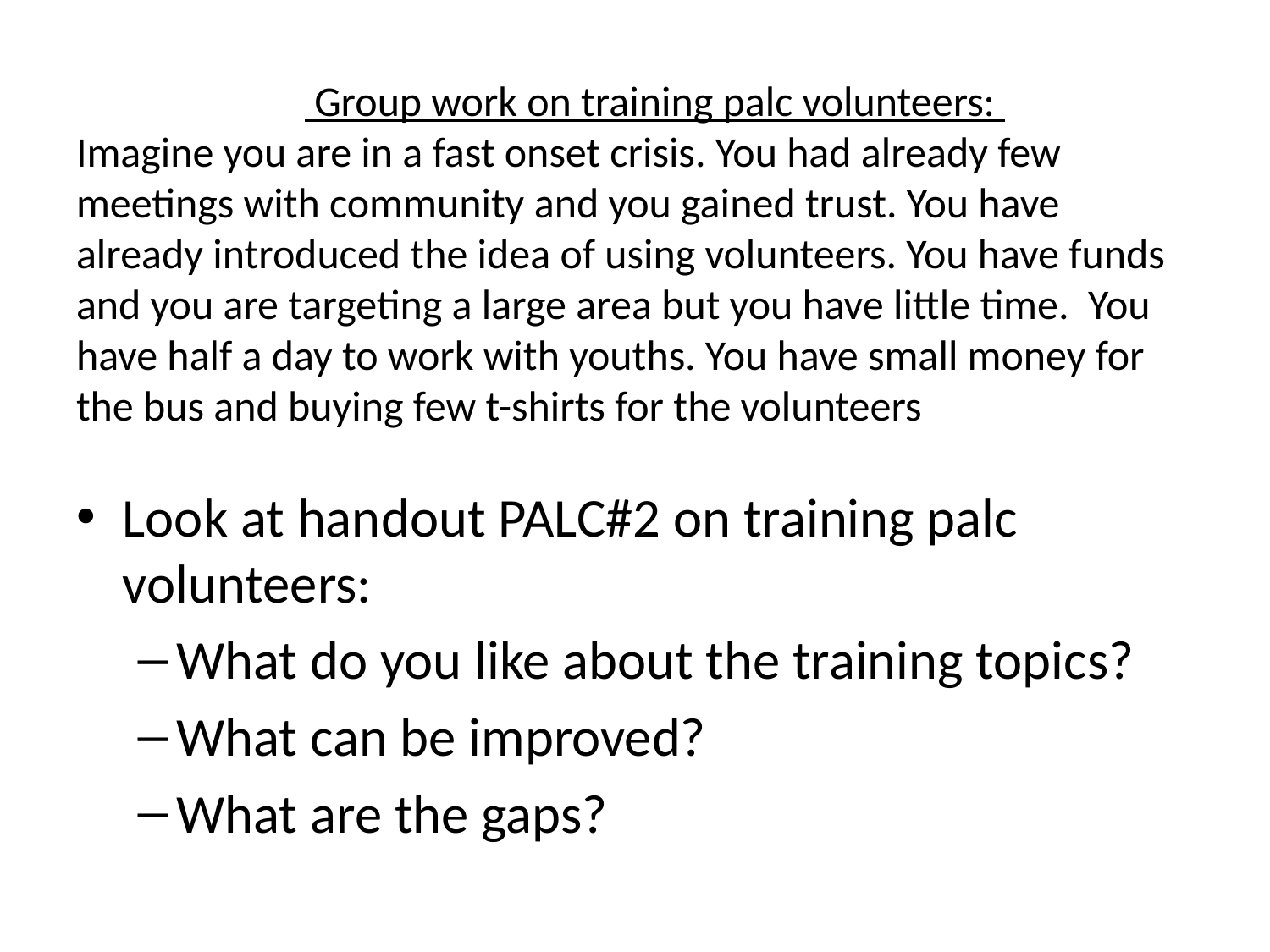

# Group work on training palc volunteers: Imagine you are in a fast onset crisis. You had already few meetings with community and you gained trust. You have already introduced the idea of using volunteers. You have funds and you are targeting a large area but you have little time.  You have half a day to work with youths. You have small money for the bus and buying few t-shirts for the volunteers
Look at handout PALC#2 on training palc volunteers:
What do you like about the training topics?
What can be improved?
What are the gaps?